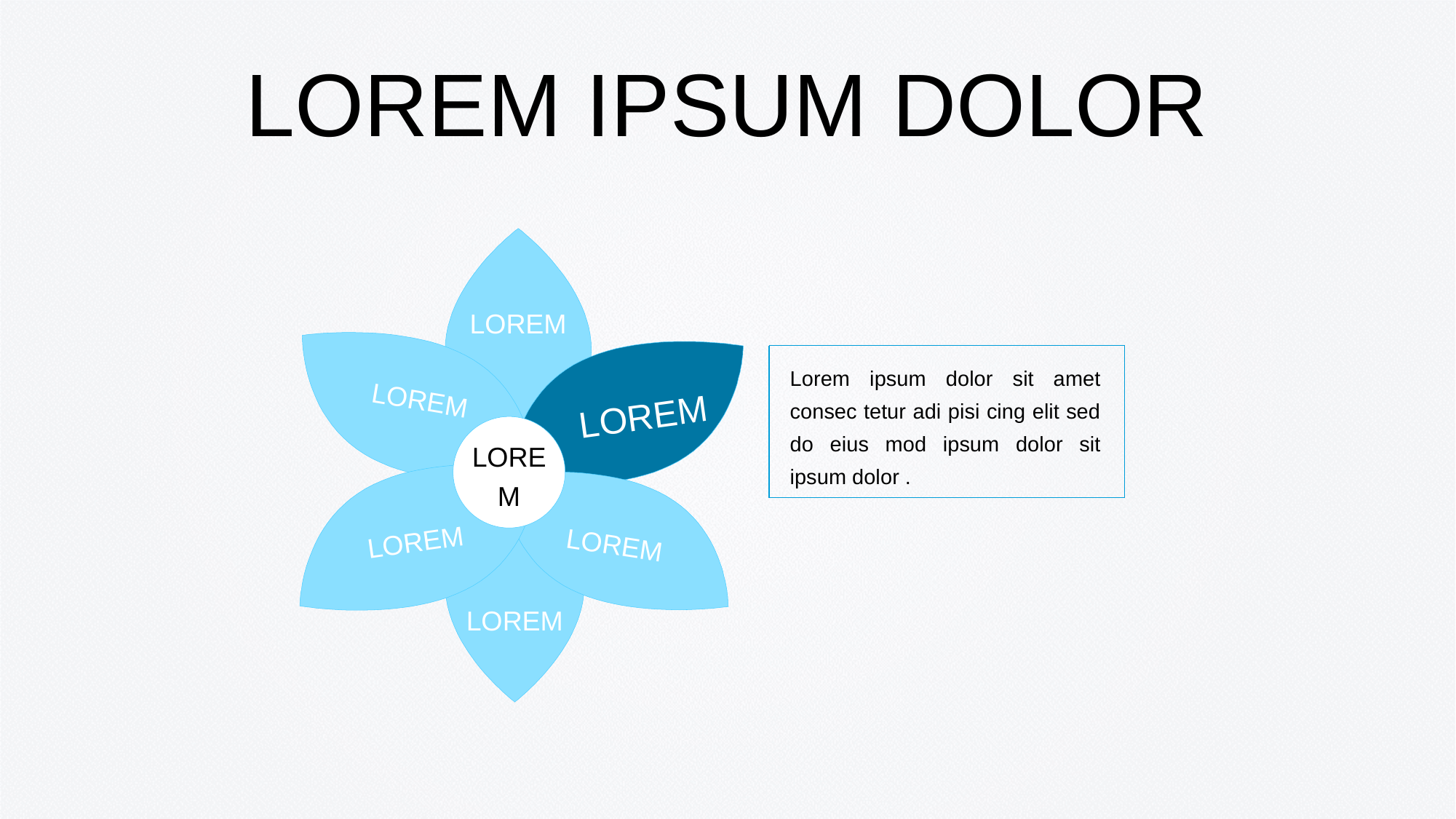

# LOREM IPSUM DOLOR
LOREM
LOREM
LOREM
Lorem ipsum dolor sit amet consec tetur adi pisi cing elit sed do eius mod ipsum dolor sit ipsum dolor .
LOREM
LOREM
LOREM
LOREM